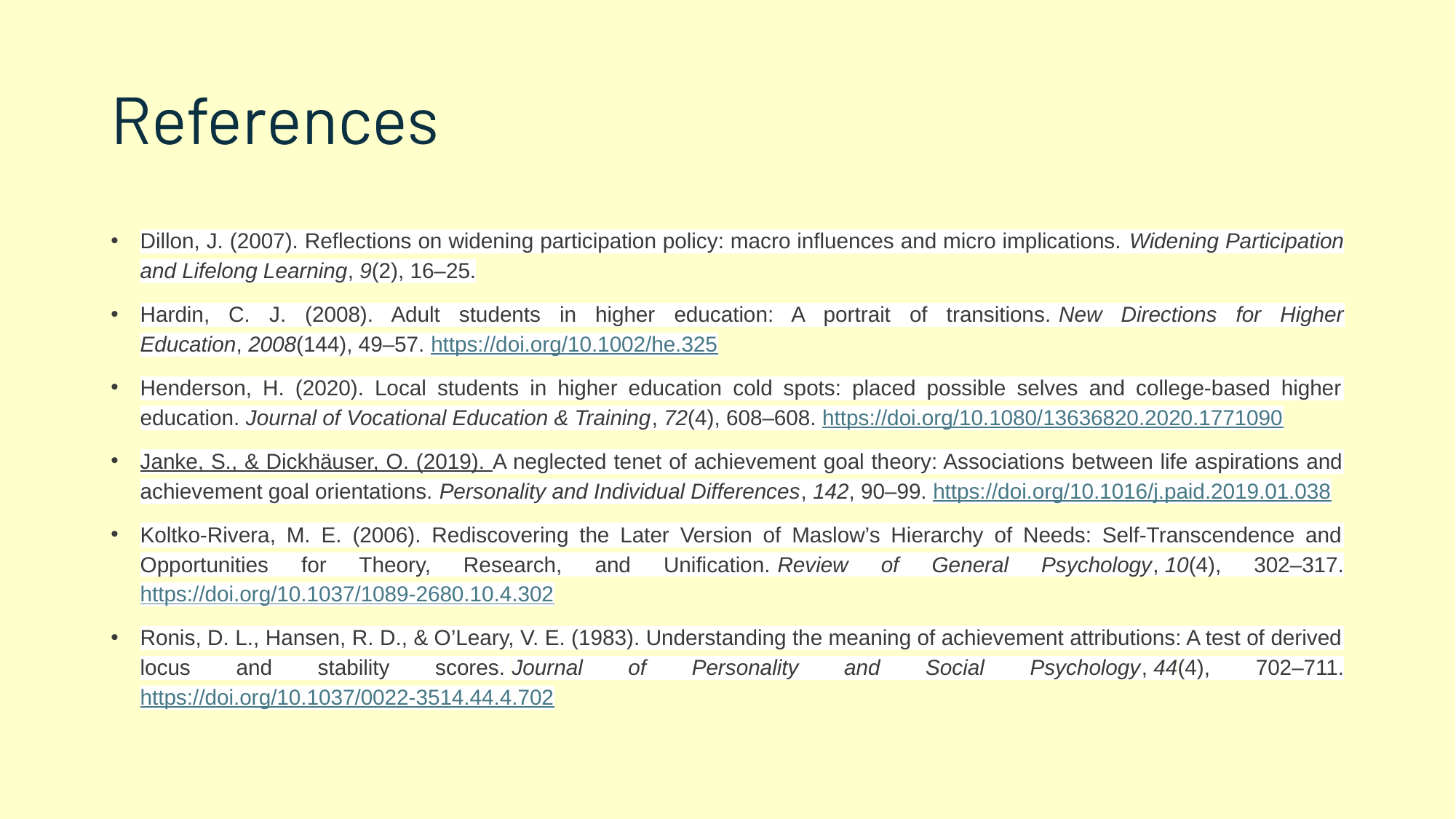

# References
Dillon, J. (2007). Reflections on widening participation policy: macro influences and micro implications. Widening Participation and Lifelong Learning, 9(2), 16–25.
Hardin, C. J. (2008). Adult students in higher education: A portrait of transitions. New Directions for Higher Education, 2008(144), 49–57. https://doi.org/10.1002/he.325
Henderson, H. (2020). Local students in higher education cold spots: placed possible selves and college-based higher education. Journal of Vocational Education & Training, 72(4), 608–608. https://doi.org/10.1080/13636820.2020.1771090
Janke, S., & Dickhäuser, O. (2019). A neglected tenet of achievement goal theory: Associations between life aspirations and achievement goal orientations. Personality and Individual Differences, 142, 90–99. https://doi.org/10.1016/j.paid.2019.01.038
Koltko-Rivera, M. E. (2006). Rediscovering the Later Version of Maslow’s Hierarchy of Needs: Self-Transcendence and Opportunities for Theory, Research, and Unification. Review of General Psychology, 10(4), 302–317. https://doi.org/10.1037/1089-2680.10.4.302
Ronis, D. L., Hansen, R. D., & O’Leary, V. E. (1983). Understanding the meaning of achievement attributions: A test of derived locus and stability scores. Journal of Personality and Social Psychology, 44(4), 702–711. https://doi.org/10.1037/0022-3514.44.4.702